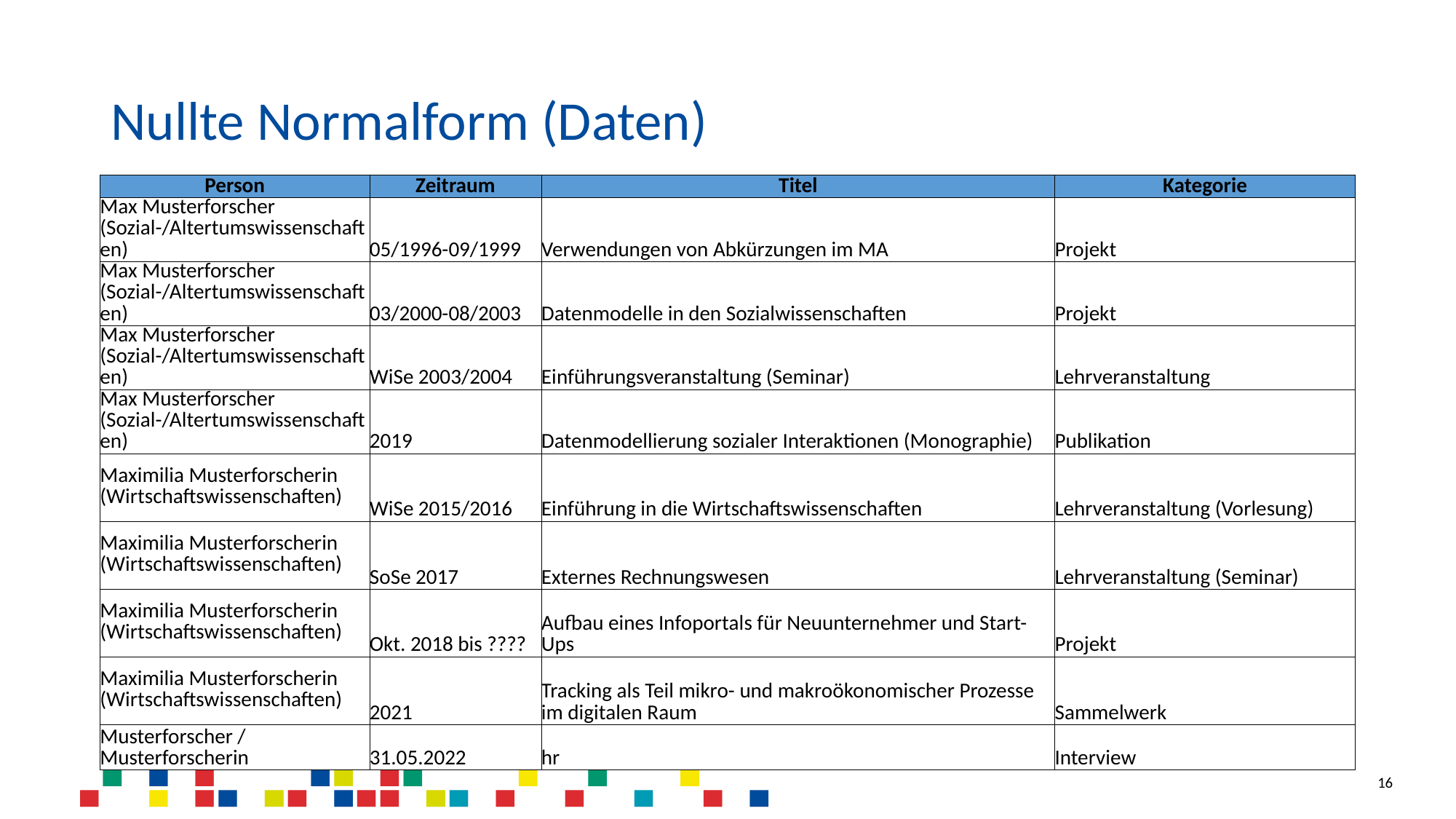

# Nullte Normalform (Daten)
| Person | Zeitraum | Titel | Kategorie |
| --- | --- | --- | --- |
| Max Musterforscher (Sozial-/Altertumswissenschaften) | 05/1996-09/1999 | Verwendungen von Abkürzungen im MA | Projekt |
| Max Musterforscher (Sozial-/Altertumswissenschaften) | 03/2000-08/2003 | Datenmodelle in den Sozialwissenschaften | Projekt |
| Max Musterforscher (Sozial-/Altertumswissenschaften) | WiSe 2003/2004 | Einführungsveranstaltung (Seminar) | Lehrveranstaltung |
| Max Musterforscher (Sozial-/Altertumswissenschaften) | 2019 | Datenmodellierung sozialer Interaktionen (Monographie) | Publikation |
| Maximilia Musterforscherin (Wirtschaftswissenschaften) | WiSe 2015/2016 | Einführung in die Wirtschaftswissenschaften | Lehrveranstaltung (Vorlesung) |
| Maximilia Musterforscherin (Wirtschaftswissenschaften) | SoSe 2017 | Externes Rechnungswesen | Lehrveranstaltung (Seminar) |
| Maximilia Musterforscherin (Wirtschaftswissenschaften) | Okt. 2018 bis ???? | Aufbau eines Infoportals für Neuunternehmer und Start-Ups | Projekt |
| Maximilia Musterforscherin (Wirtschaftswissenschaften) | 2021 | Tracking als Teil mikro- und makroökonomischer Prozesse im digitalen Raum | Sammelwerk |
| Musterforscher / Musterforscherin | 31.05.2022 | hr | Interview |
16